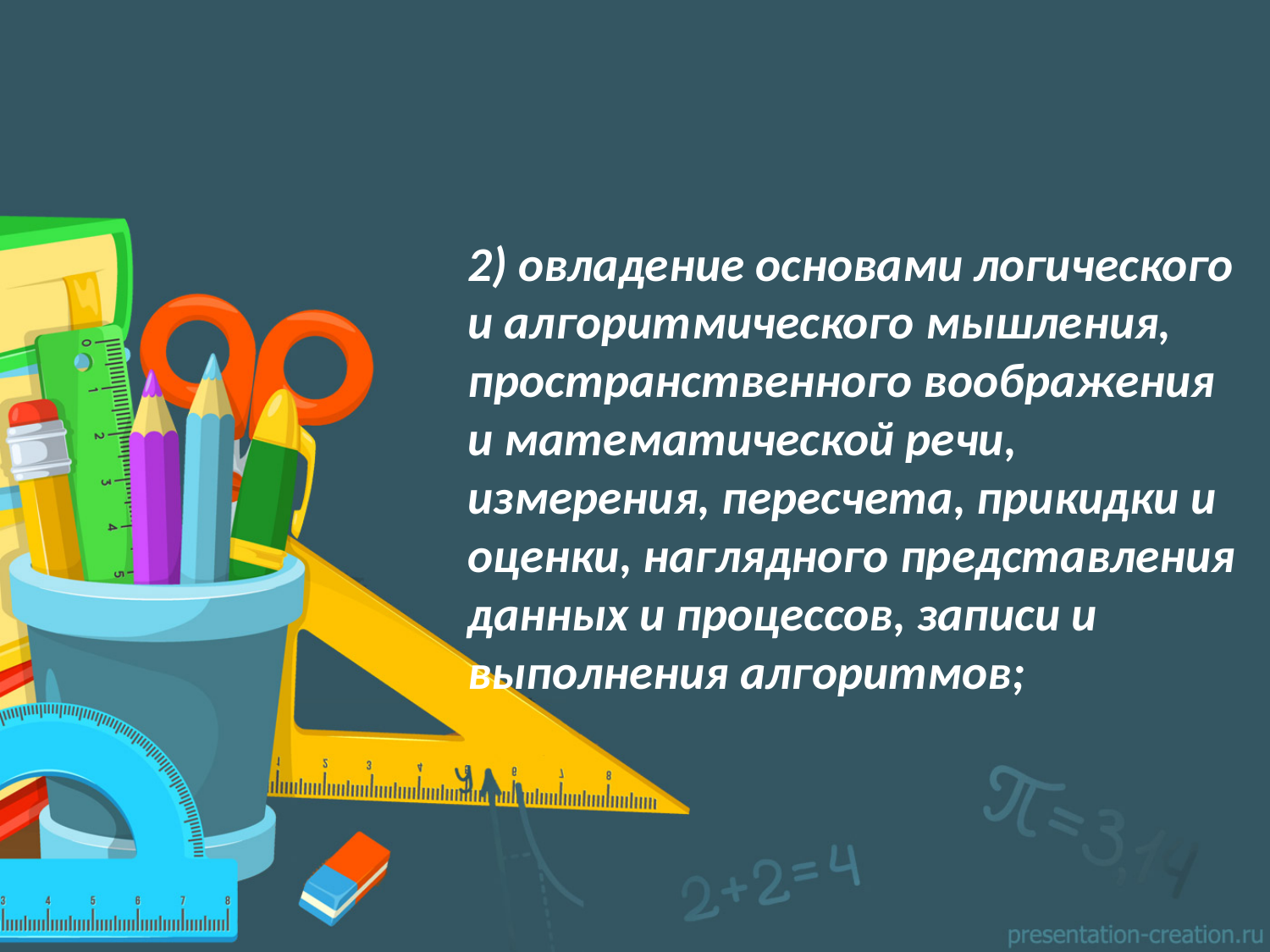

#
2) овладение основами логического и алгоритмического мышления, пространственного воображения и математической речи, измерения, пересчета, прикидки и оценки, наглядного представления данных и процессов, записи и выполнения алгоритмов;